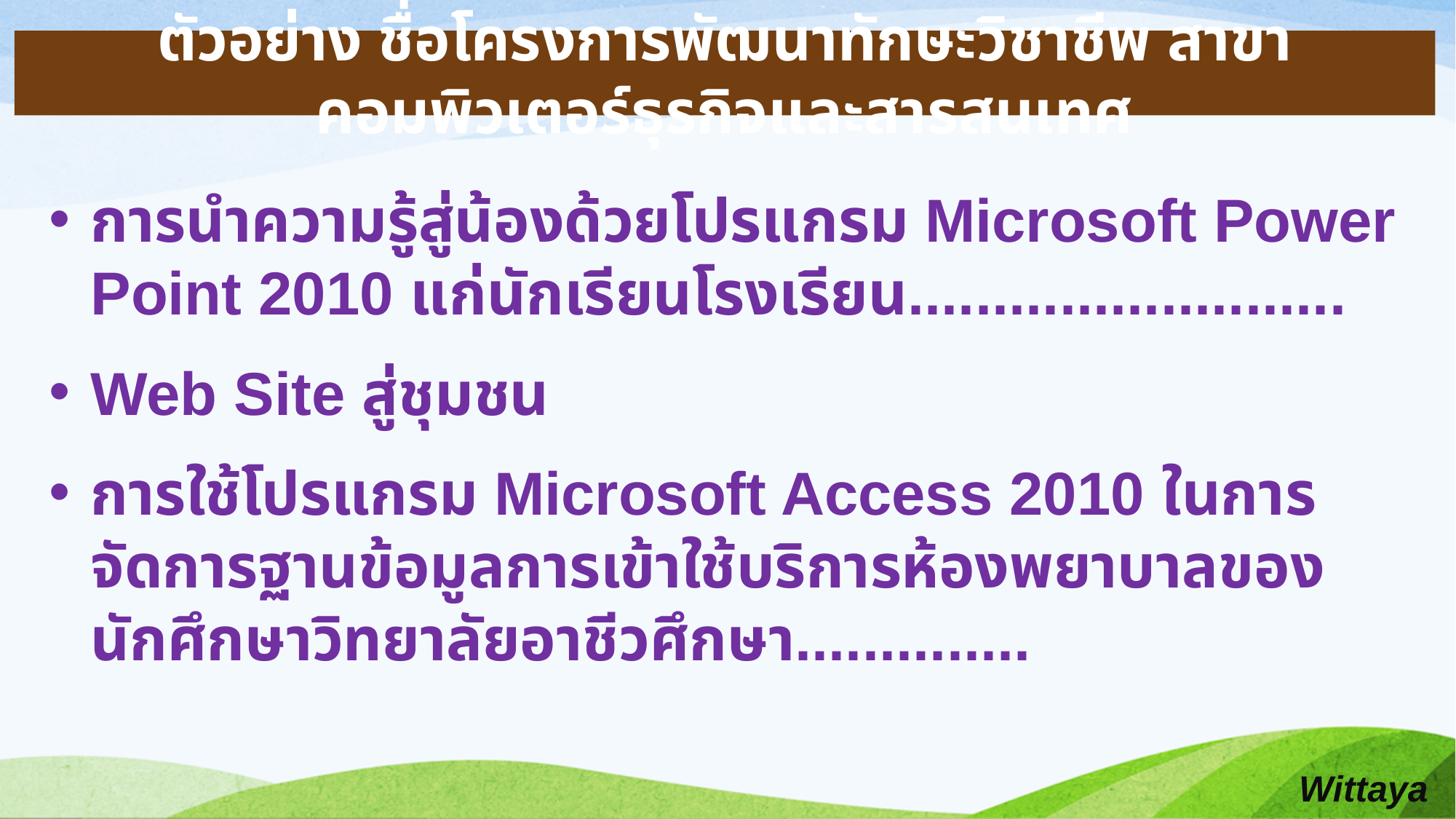

ตัวอย่าง ชื่อโครงการพัฒนาทักษะวิชาชีพ สาขาคอมพิวเตอร์ธุรกิจและสารสนเทศ
การนำความรู้สู่น้องด้วยโปรแกรม Microsoft Power Point 2010 แก่นักเรียนโรงเรียน..........................
Web Site สู่ชุมชน
การใช้โปรแกรม Microsoft Access 2010 ในการจัดการฐานข้อมูลการเข้าใช้บริการห้องพยาบาลของนักศึกษาวิทยาลัยอาชีวศึกษา..............
Wittaya Jaiwithee ...